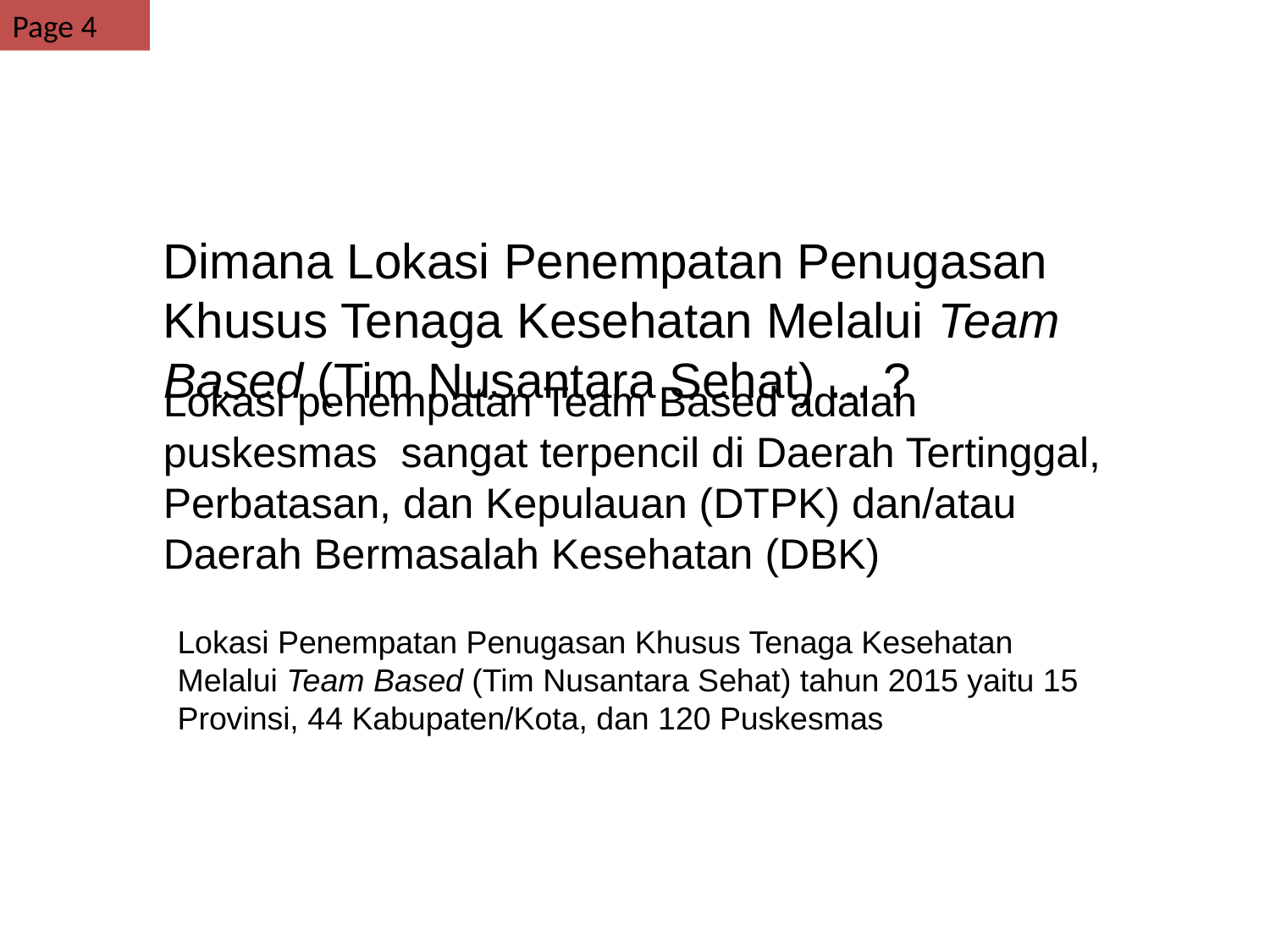

Page 4
Dimana Lokasi Penempatan Penugasan Khusus Tenaga Kesehatan Melalui Team Based (Tim Nusantara Sehat) ... ?
Lokasi penempatan Team Based adalah puskesmas  sangat terpencil di Daerah Tertinggal, Perbatasan, dan Kepulauan (DTPK) dan/atau Daerah Bermasalah Kesehatan (DBK)
Lokasi Penempatan Penugasan Khusus Tenaga Kesehatan Melalui Team Based (Tim Nusantara Sehat) tahun 2015 yaitu 15 Provinsi, 44 Kabupaten/Kota, dan 120 Puskesmas